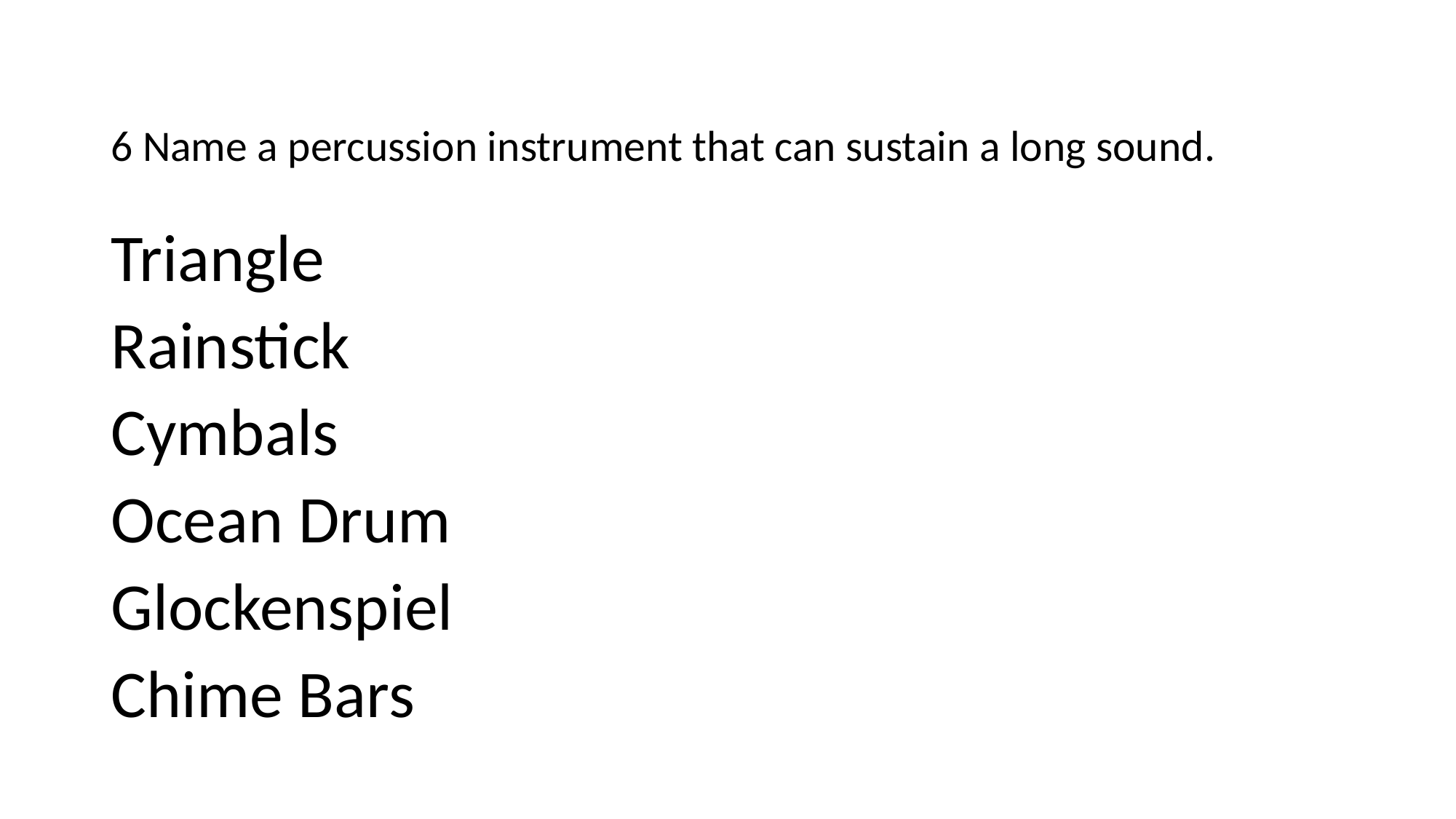

# 6 Name a percussion instrument that can sustain a long sound.
Triangle
Rainstick
Cymbals
Ocean Drum
Glockenspiel
Chime Bars